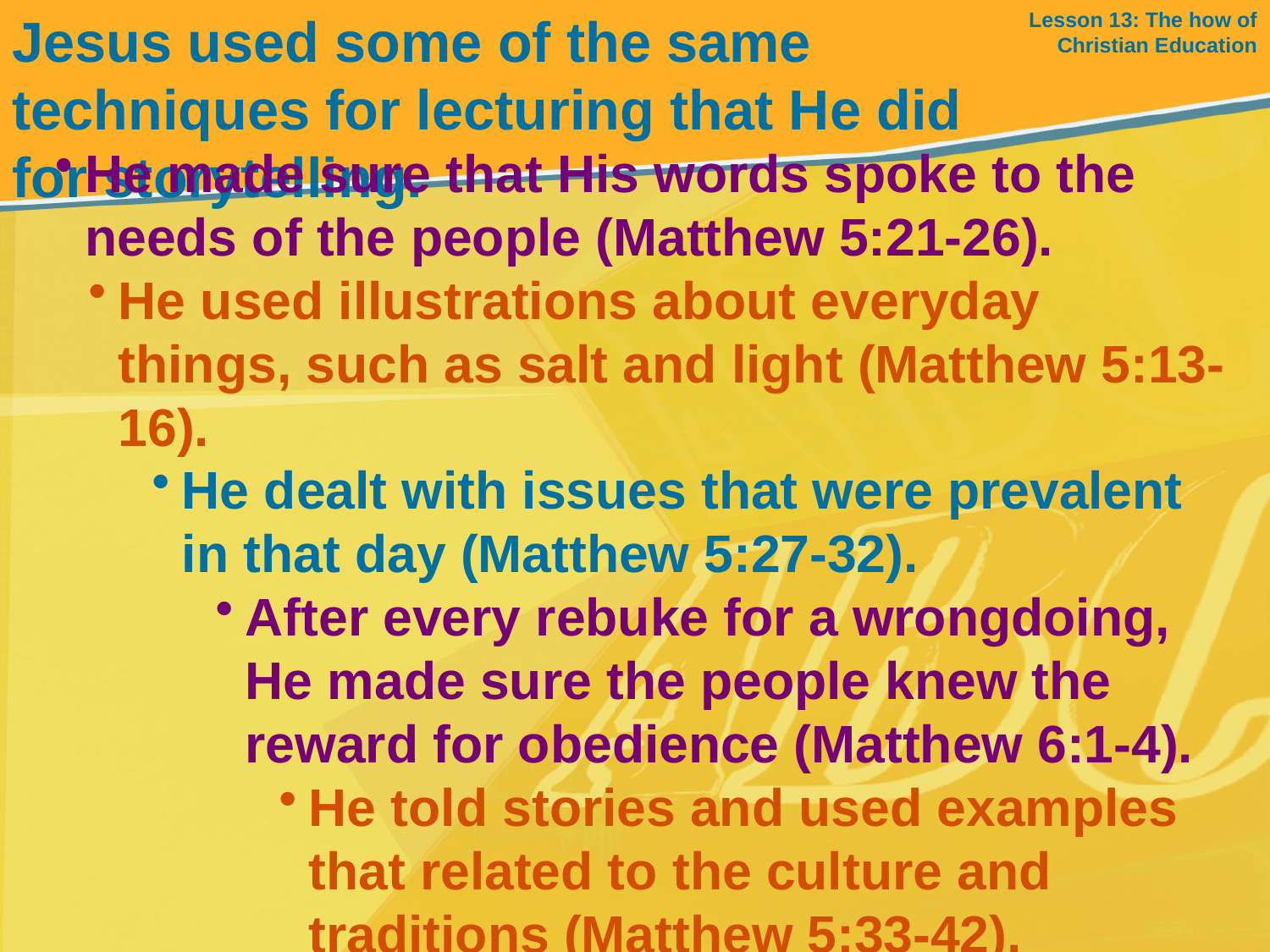

Jesus used some of the same techniques for lecturing that He did for storytelling.
Lesson 13: The how of Christian Education
He made sure that His words spoke to the needs of the people (Matthew 5:21-26).
He used illustrations about everyday things, such as salt and light (Matthew 5:13-16).
He dealt with issues that were prevalent in that day (Matthew 5:27-32).
After every rebuke for a wrongdoing, He made sure the people knew the reward for obedience (Matthew 6:1-4).
He told stories and used examples that related to the culture and traditions (Matthew 5:33-42).